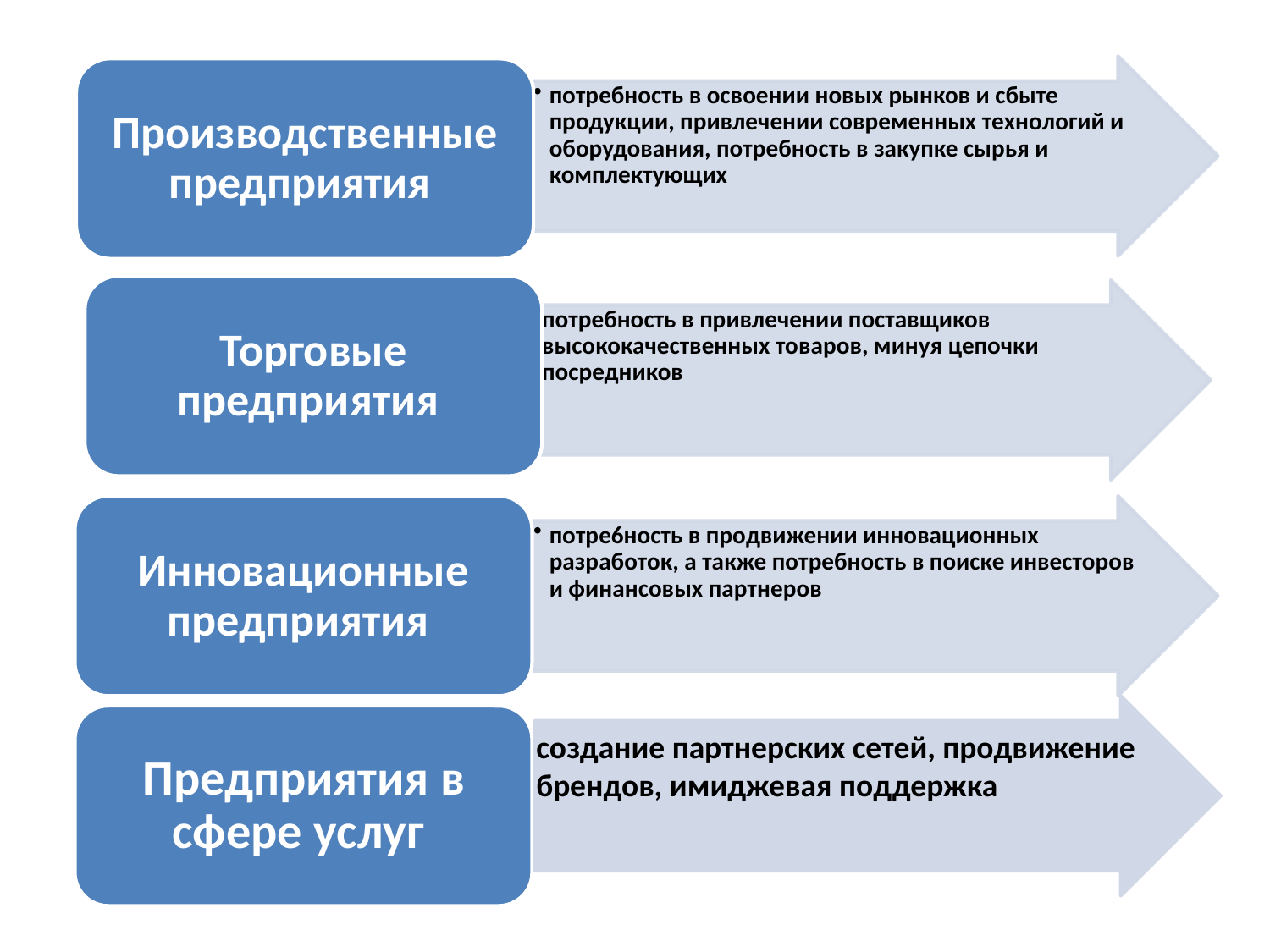

потребность в освоении новых рынков и сбыте продукции, привлечении современных технологий и оборудования, потребность в закупке сырья и комплектующих
Производственные предприятия
потребность в привлечении поставщиков высококачественных товаров, минуя цепочки посредников
Торговые предприятия
потре6ность в продвижении инновационных разработок, а также потребность в поиске инвесторов и финансовых партнеров

Инновационные предприятия

создание партнерских сетей, продвижение брендов, имиджевая поддержка

Предприятия в сфере услуг